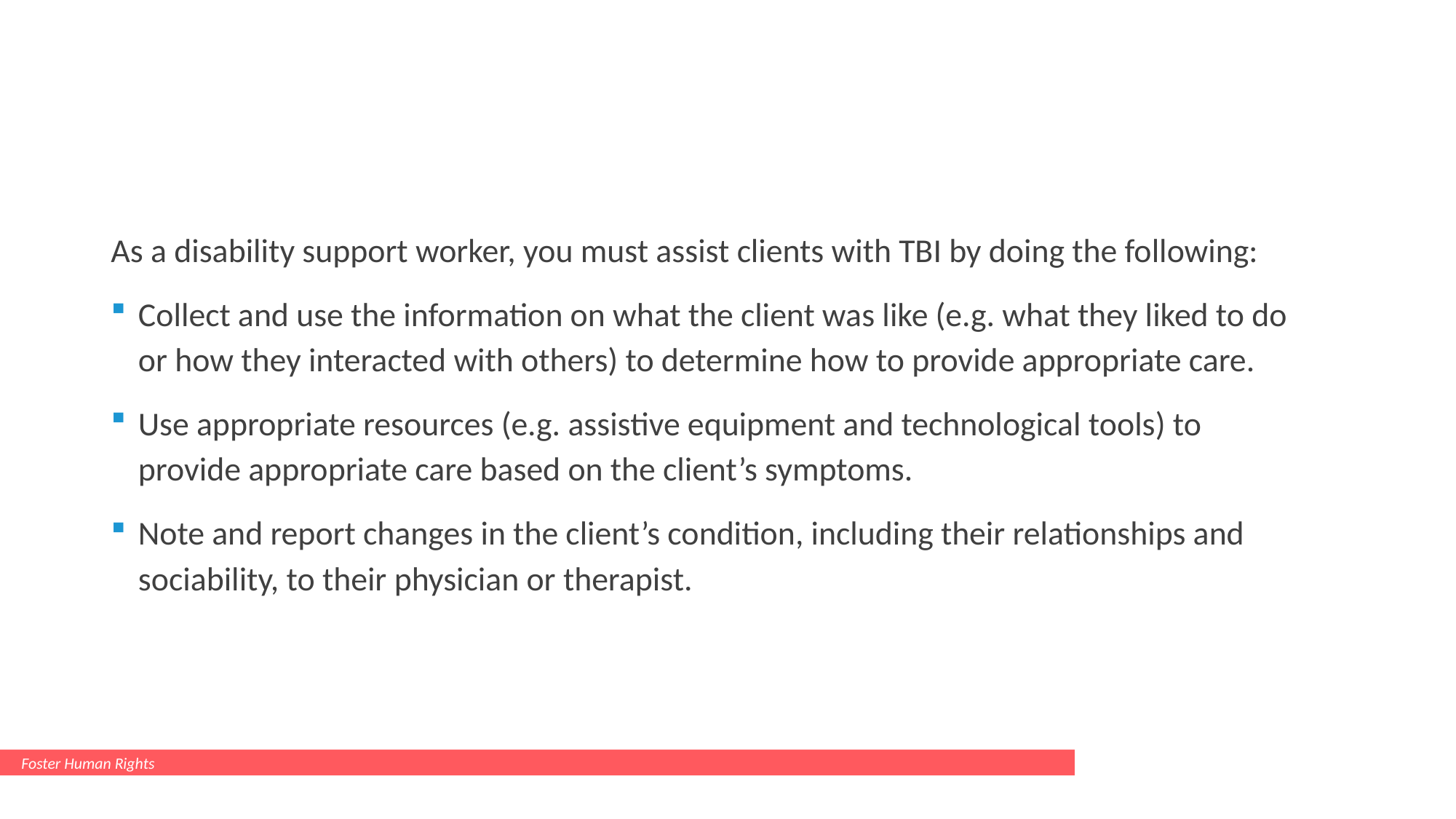

#
As a disability support worker, you must assist clients with TBI by doing the following:
Collect and use the information on what the client was like (e.g. what they liked to do or how they interacted with others) to determine how to provide appropriate care.
Use appropriate resources (e.g. assistive equipment and technological tools) to provide appropriate care based on the client’s symptoms.
Note and report changes in the client’s condition, including their relationships and sociability, to their physician or therapist.
Foster Human Rights